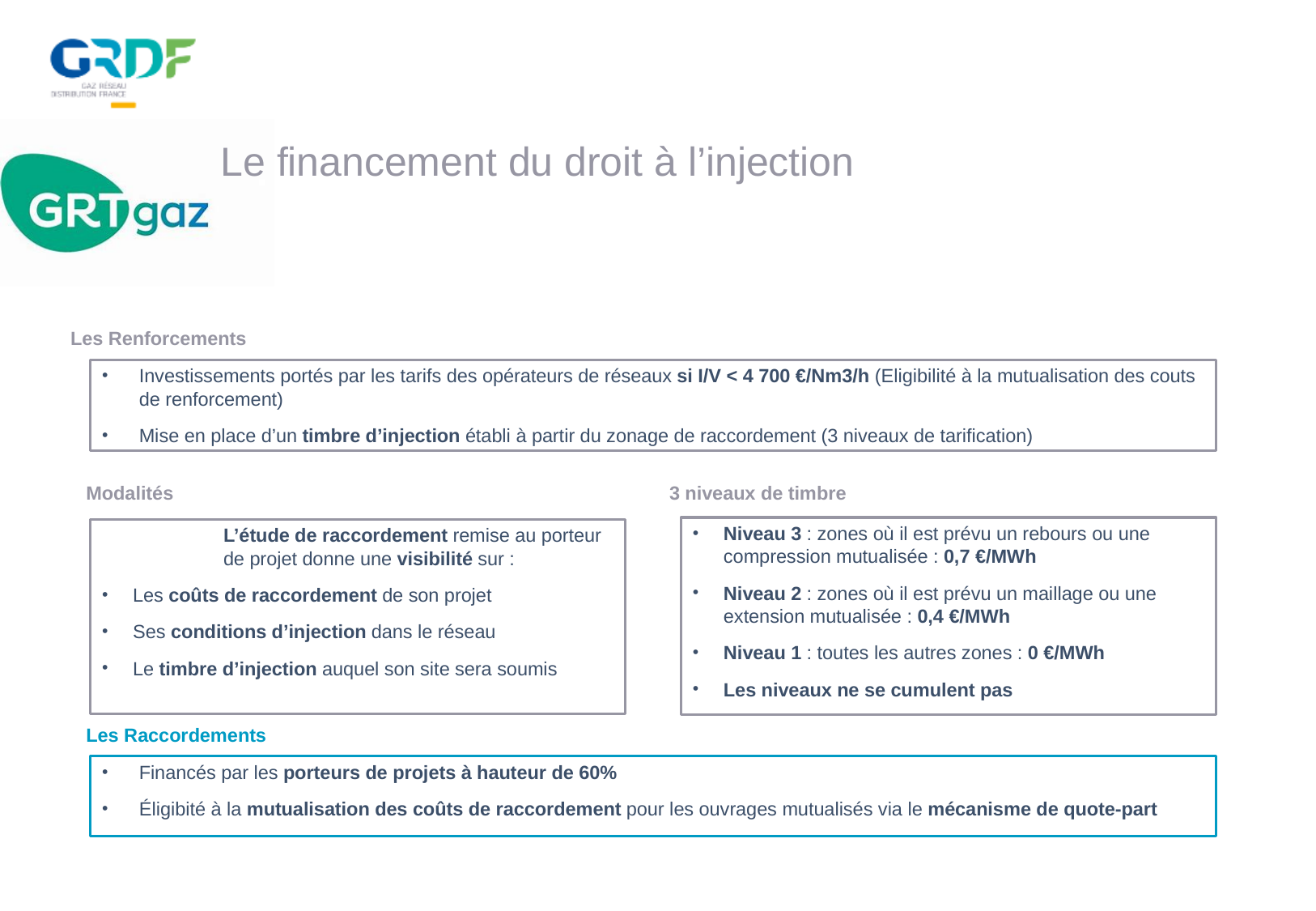

# Le financement du droit à l’injection
Les Renforcements
Investissements portés par les tarifs des opérateurs de réseaux si I/V < 4 700 €/Nm3/h (Eligibilité à la mutualisation des couts de renforcement)
Mise en place d’un timbre d’injection établi à partir du zonage de raccordement (3 niveaux de tarification)
Modalités
3 niveaux de timbre
Niveau 3 : zones où il est prévu un rebours ou une compression mutualisée : 0,7 €/MWh
Niveau 2 : zones où il est prévu un maillage ou une extension mutualisée : 0,4 €/MWh
Niveau 1 : toutes les autres zones : 0 €/MWh
Les niveaux ne se cumulent pas
L’étude de raccordement remise au porteur de projet donne une visibilité sur :
Les coûts de raccordement de son projet
Ses conditions d’injection dans le réseau
Le timbre d’injection auquel son site sera soumis
Les Raccordements
Financés par les porteurs de projets à hauteur de 60%
Éligibité à la mutualisation des coûts de raccordement pour les ouvrages mutualisés via le mécanisme de quote-part